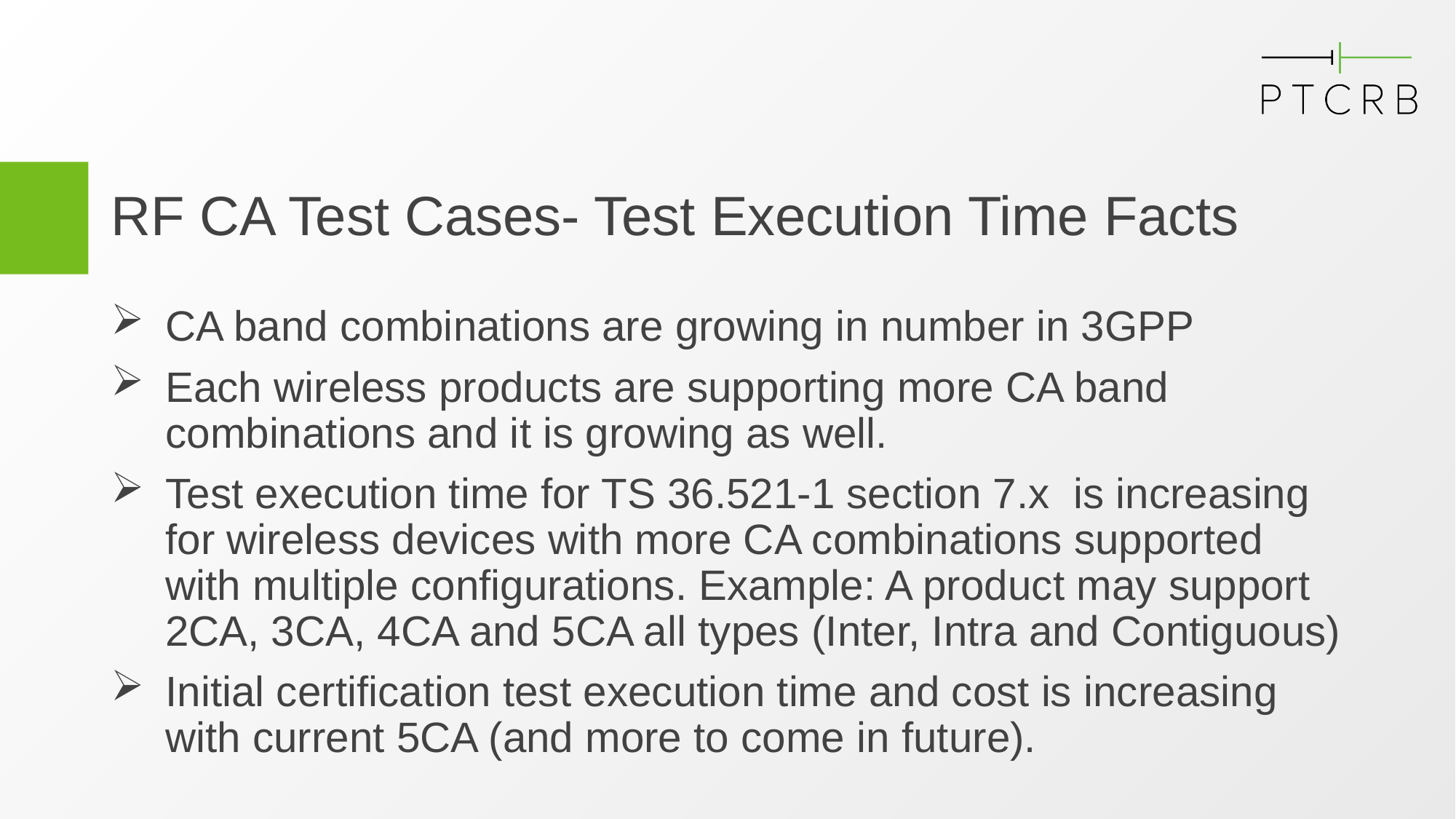

# RF CA Test Cases- Test Execution Time Facts
CA band combinations are growing in number in 3GPP
Each wireless products are supporting more CA band combinations and it is growing as well.
Test execution time for TS 36.521-1 section 7.x  is increasing for wireless devices with more CA combinations supported with multiple configurations. Example: A product may support 2CA, 3CA, 4CA and 5CA all types (Inter, Intra and Contiguous)
Initial certification test execution time and cost is increasing with current 5CA (and more to come in future).